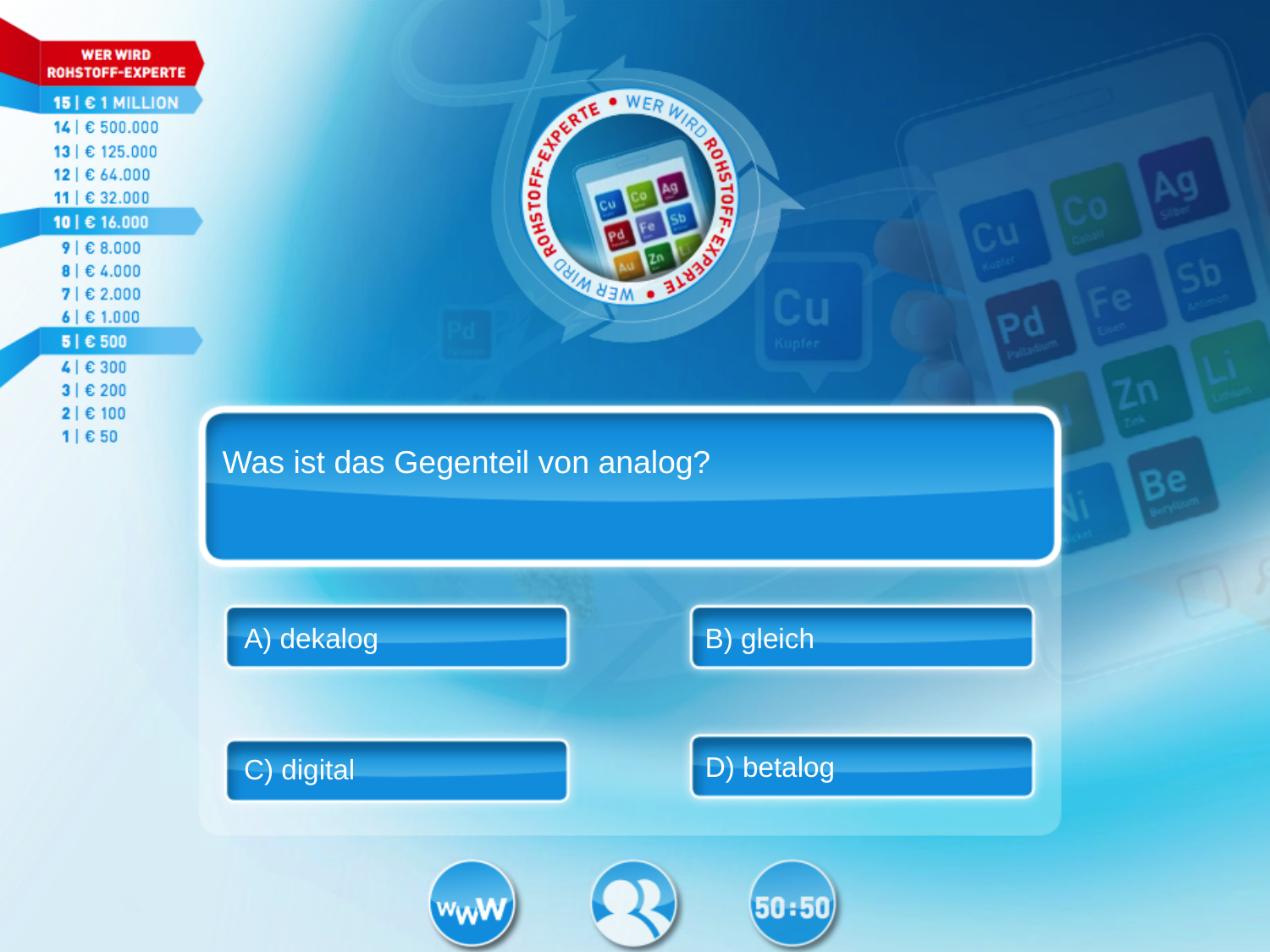

Was ist das Gegenteil von analog?
A) dekalog
B) gleich
D) betalog
C) digital